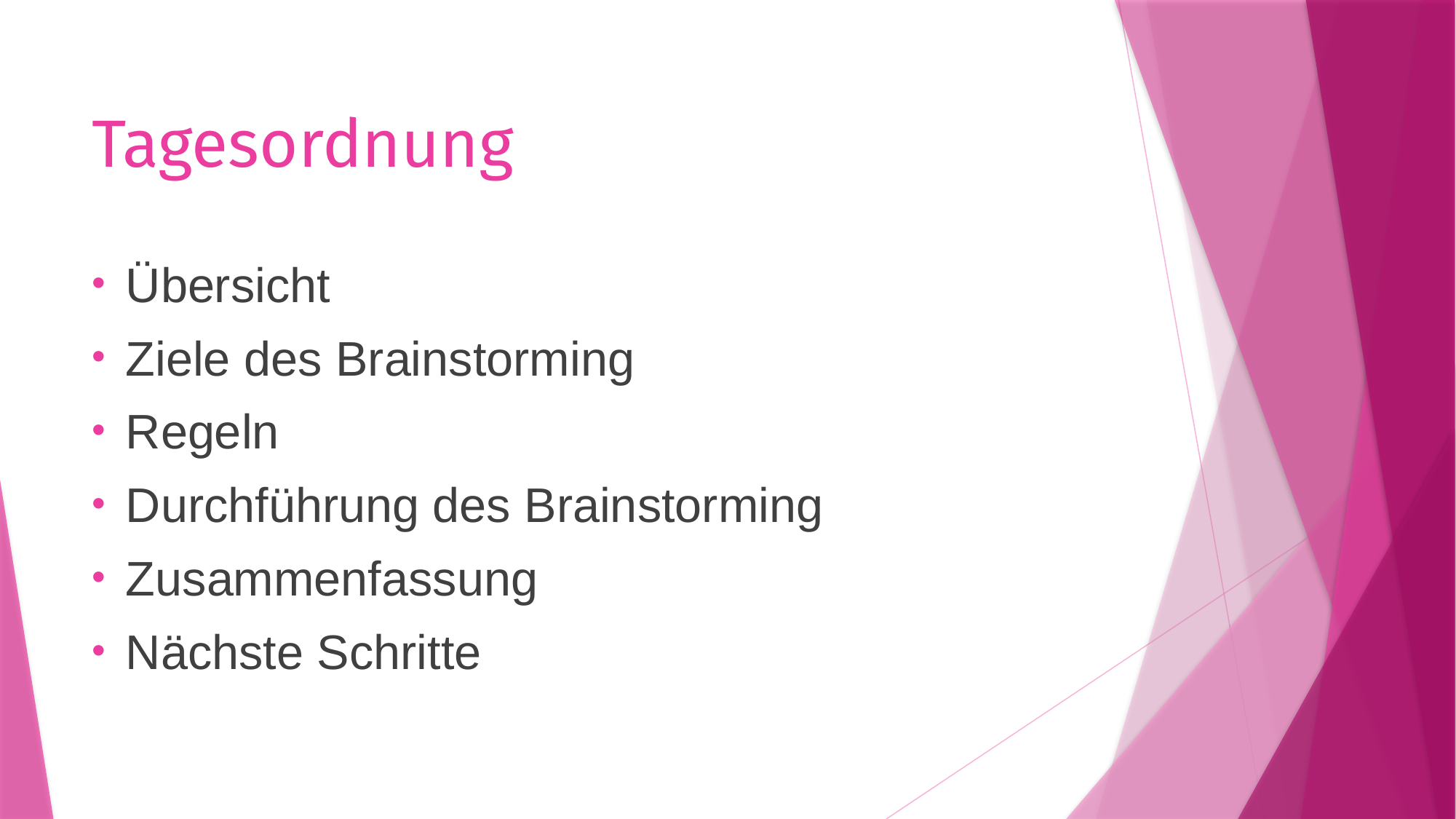

# Tagesordnung
Übersicht
Ziele des Brainstorming
Regeln
Durchführung des Brainstorming
Zusammenfassung
Nächste Schritte